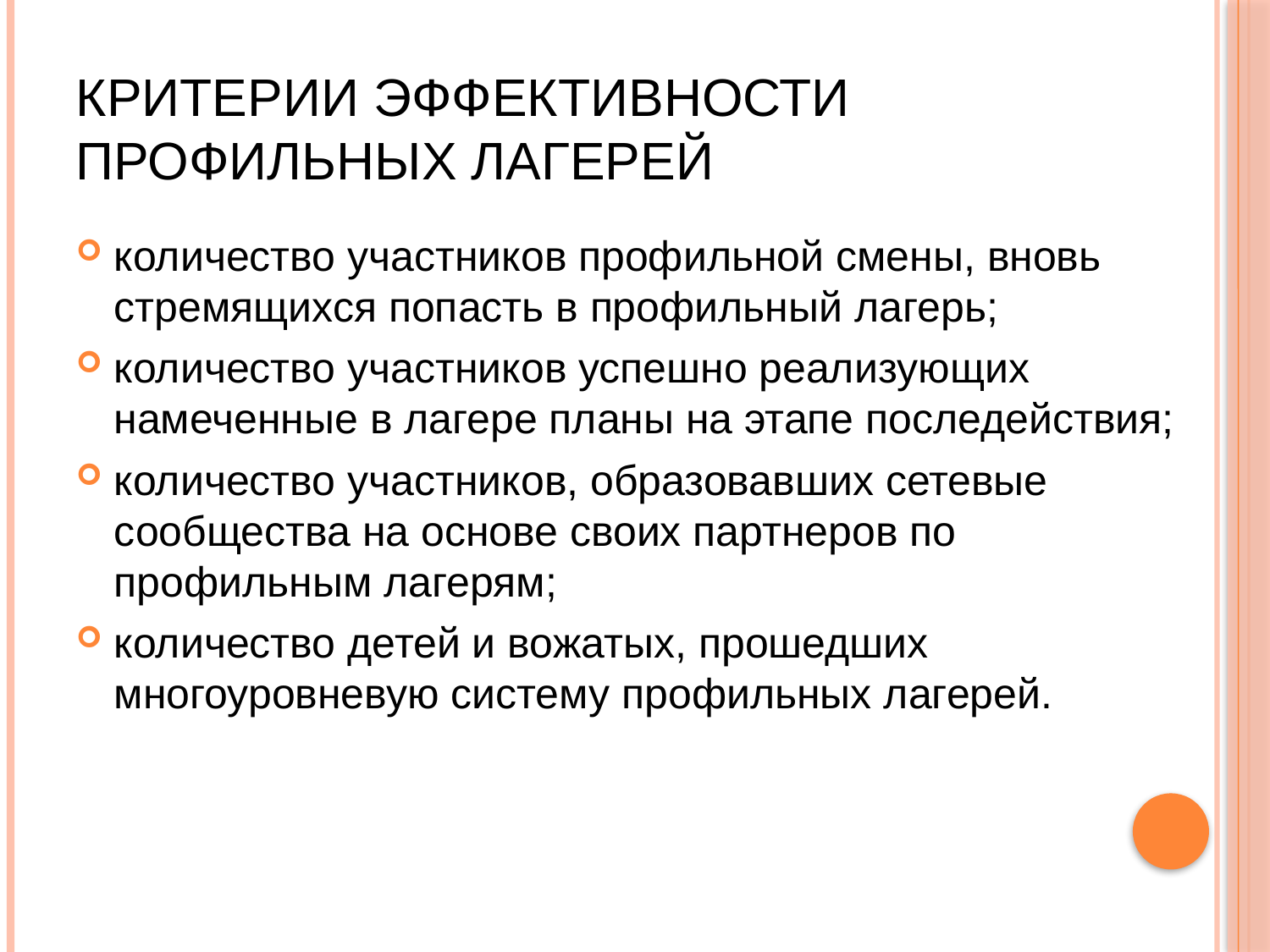

# Критерии эффективности профильных лагерей
количество участников профильной смены, вновь стремящихся попасть в профильный лагерь;
количество участников успешно реализующих намеченные в лагере планы на этапе последействия;
количество участников, образовавших сетевые сообщества на основе своих партнеров по профильным лагерям;
количество детей и вожатых, прошедших многоуровневую систему профильных лагерей.